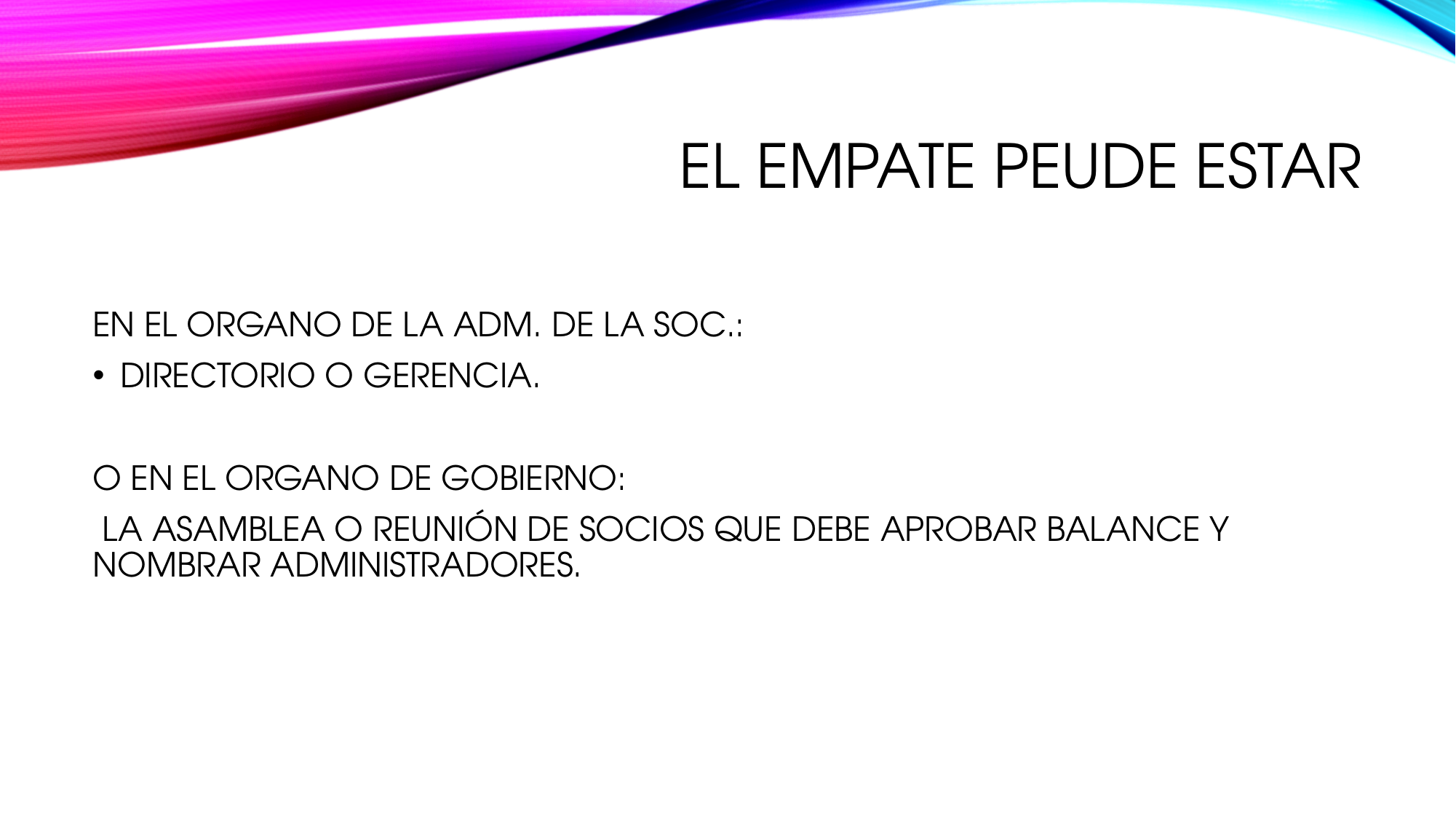

# EL EMPATE PEUDE ESTAR

EN EL ORGANO DE LA ADM. DE LA SOC.:
DIRECTORIO O GERENCIA.

O EN EL ORGANO DE GOBIERNO:
 LA ASAMBLEA O REUNIÓN DE SOCIOS QUE DEBE APROBAR BALANCE Y NOMBRAR ADMINISTRADORES.